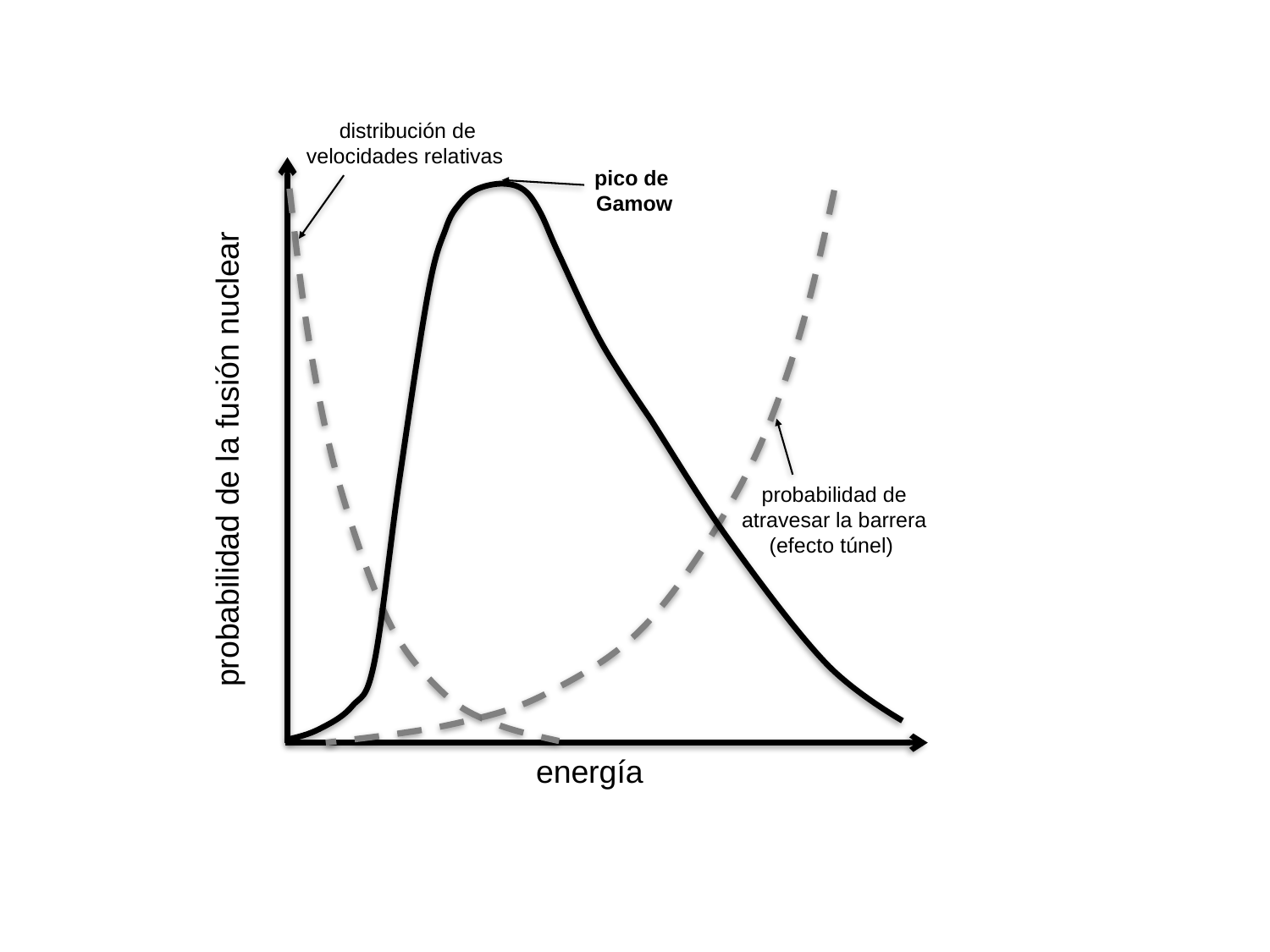

distribución de velocidades relativas
pico de
Gamow

probabilidad de la fusión nuclear
probabilidad de atravesar la barrera (efecto túnel)

energía